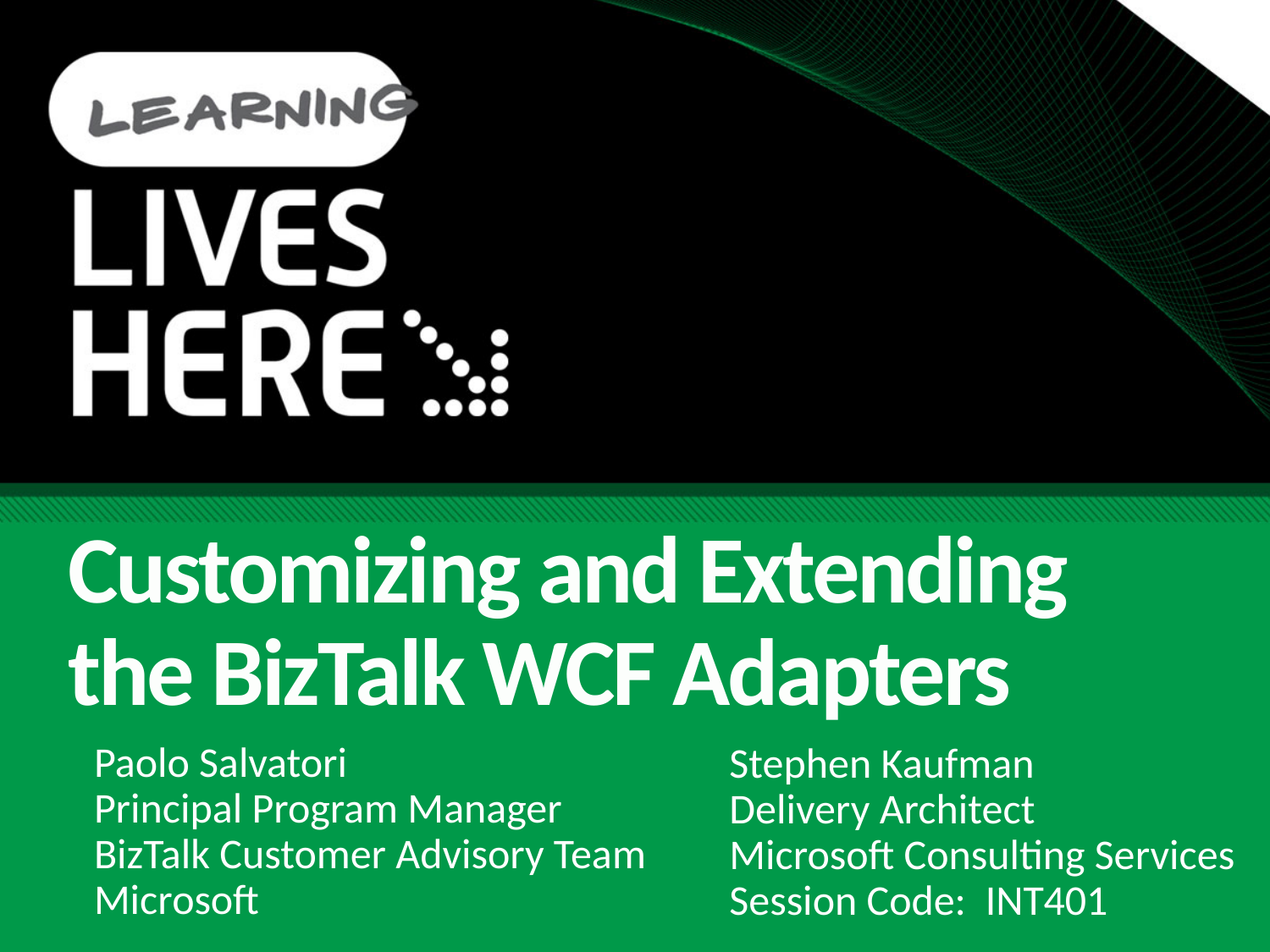

# Customizing and Extending the BizTalk WCF Adapters
Paolo Salvatori
Principal Program Manager
BizTalk Customer Advisory Team
Microsoft
Stephen Kaufman
Delivery Architect
Microsoft Consulting Services
Session Code:  INT401